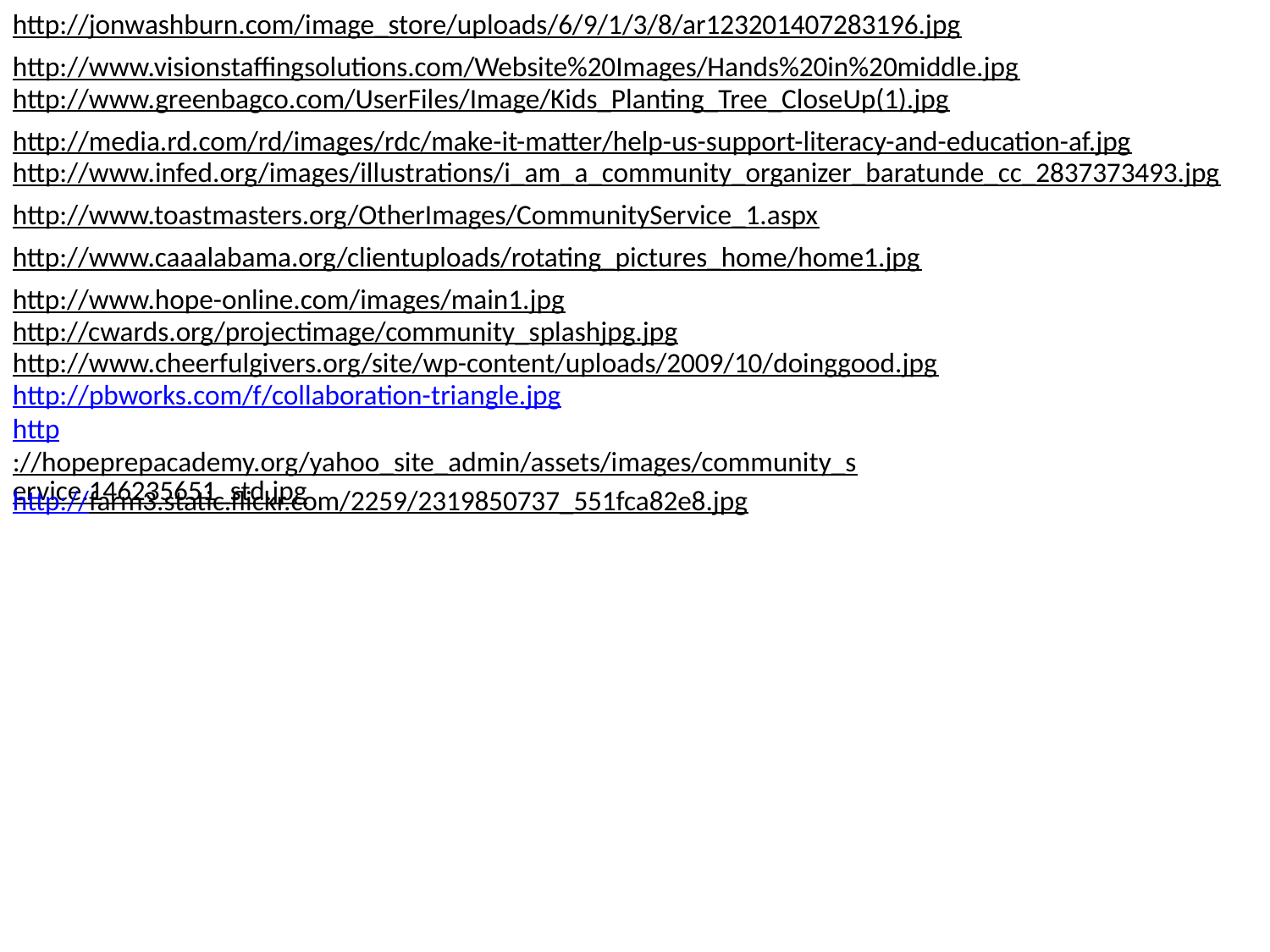

http://jonwashburn.com/image_store/uploads/6/9/1/3/8/ar123201407283196.jpg
http://www.visionstaffingsolutions.com/Website%20Images/Hands%20in%20middle.jpg
http://www.greenbagco.com/UserFiles/Image/Kids_Planting_Tree_CloseUp(1).jpg
http://media.rd.com/rd/images/rdc/make-it-matter/help-us-support-literacy-and-education-af.jpg
http://www.infed.org/images/illustrations/i_am_a_community_organizer_baratunde_cc_2837373493.jpg
http://www.toastmasters.org/OtherImages/CommunityService_1.aspx
http://www.caaalabama.org/clientuploads/rotating_pictures_home/home1.jpg
http://www.hope-online.com/images/main1.jpg
http://cwards.org/projectimage/community_splashjpg.jpg
http://www.cheerfulgivers.org/site/wp-content/uploads/2009/10/doinggood.jpg
http://pbworks.com/f/collaboration-triangle.jpg
http://hopeprepacademy.org/yahoo_site_admin/assets/images/community_service.146235651_std.jpg

http://farm3.static.flickr.com/2259/2319850737_551fca82e8.jpg